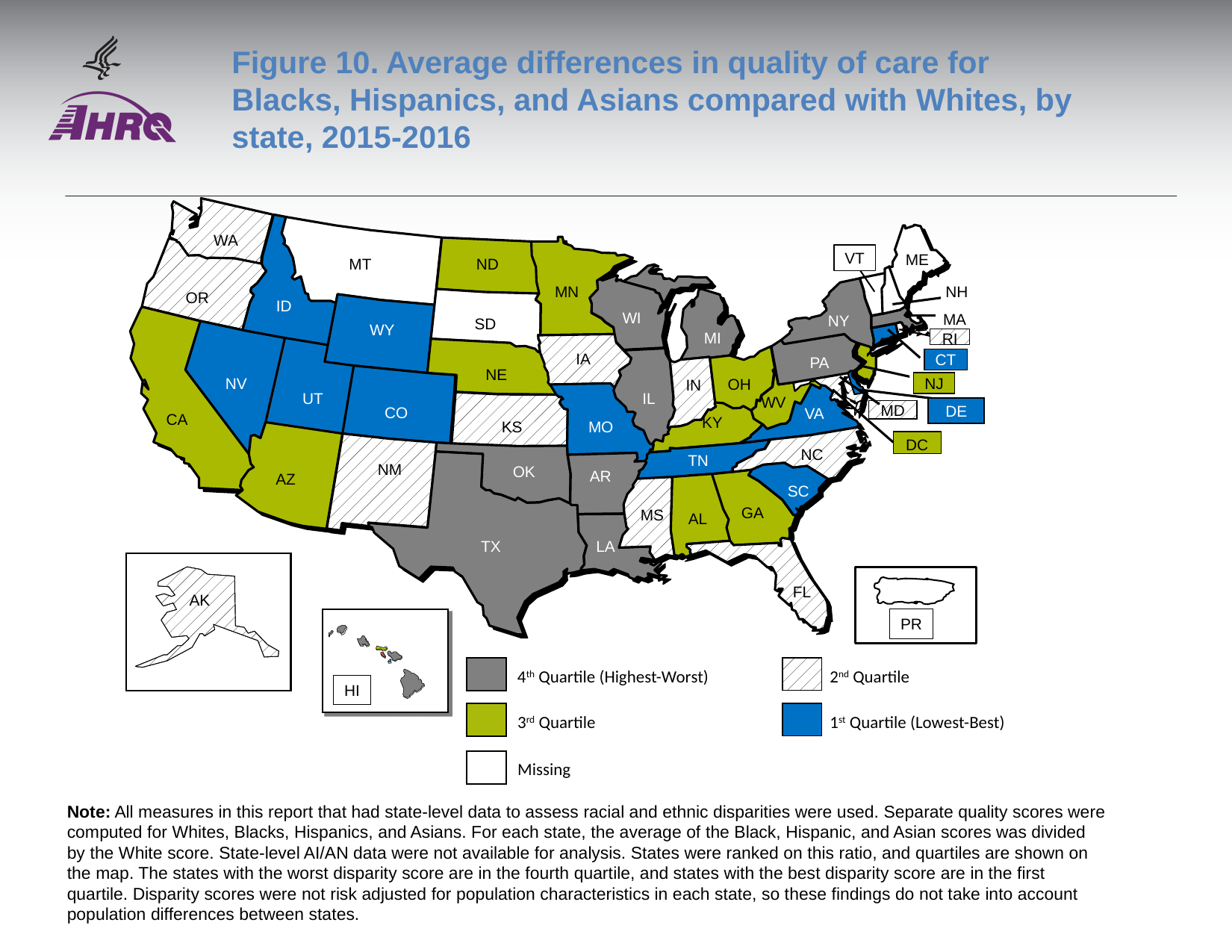

# Figure 10. Average differences in quality of care for Blacks, Hispanics, and Asians compared with Whites, by state, 2015-2016

WA

ME
MT
ND
VT

MN

NH
SD
NV
OH
 IN
AR

OR

ID

WI
MA
NY

WY

MI

PA

CT
IA

NE

NJ

UT
IL

WV

CO
DE

MD

VA

CA

KS
MO
KY

NC

TN

NM

OK

AZ

SC

GA
MS
AL

TX
LA

FL

AK

AK

PR

HI

4th Quartile (Highest-Worst)
2nd Quartile

1st Quartile (Lowest-Best)
3rd Quartile

Missing
VT
RI
DC

Note: All measures in this report that had state-level data to assess racial and ethnic disparities were used. Separate quality scores were computed for Whites, Blacks, Hispanics, and Asians. For each state, the average of the Black, Hispanic, and Asian scores was divided by the White score. State-level AI/AN data were not available for analysis. States were ranked on this ratio, and quartiles are shown on the map. The states with the worst disparity score are in the fourth quartile, and states with the best disparity score are in the first quartile. Disparity scores were not risk adjusted for population characteristics in each state, so these findings do not take into account population differences between states.